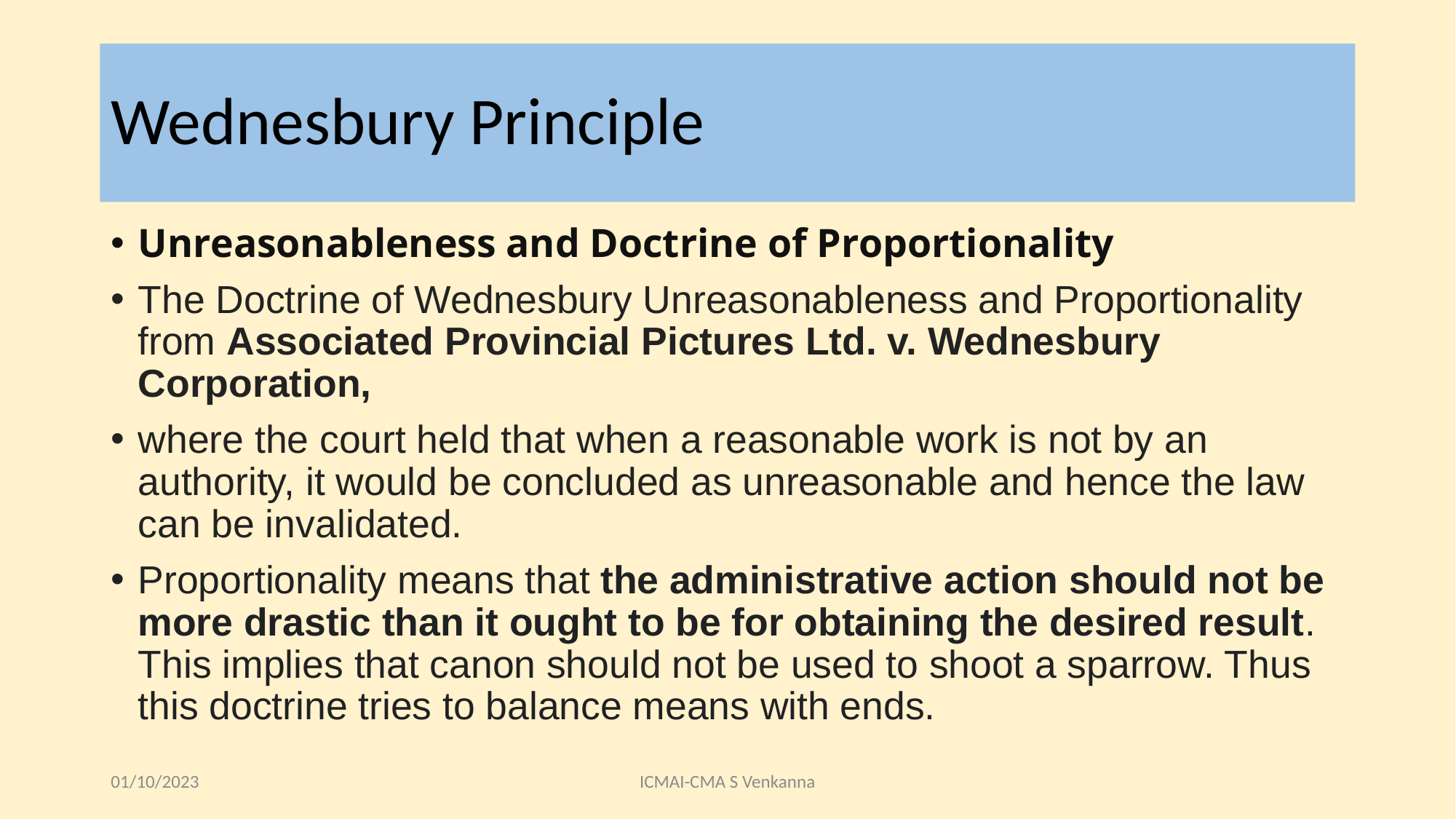

# Wednesbury Principle
Unreasonableness and Doctrine of Proportionality
The Doctrine of Wednesbury Unreasonableness and Proportionality from Associated Provincial Pictures Ltd. v. Wednesbury Corporation,
where the court held that when a reasonable work is not by an authority, it would be concluded as unreasonable and hence the law can be invalidated.
Proportionality means that the administrative action should not be more drastic than it ought to be for obtaining the desired result. This implies that canon should not be used to shoot a sparrow. Thus this doctrine tries to balance means with ends.
01/10/2023
ICMAI-CMA S Venkanna